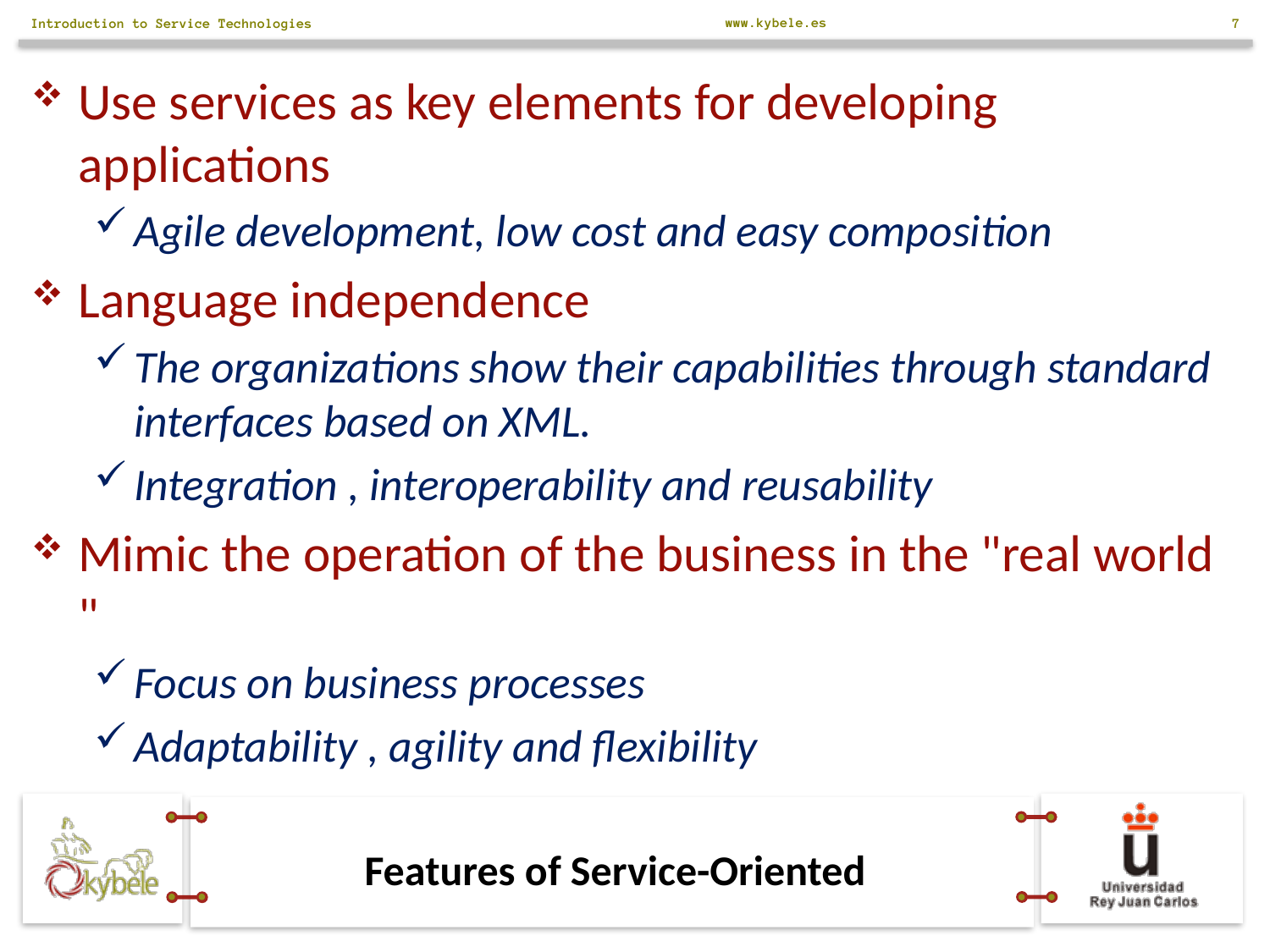

Introduction to Service Technologies
7
Use services as key elements for developing applications
Agile development, low cost and easy composition
Language independence
The organizations show their capabilities through standard interfaces based on XML.
Integration , interoperability and reusability
Mimic the operation of the business in the "real world "
Focus on business processes
Adaptability , agility and flexibility
# Features of Service-Oriented